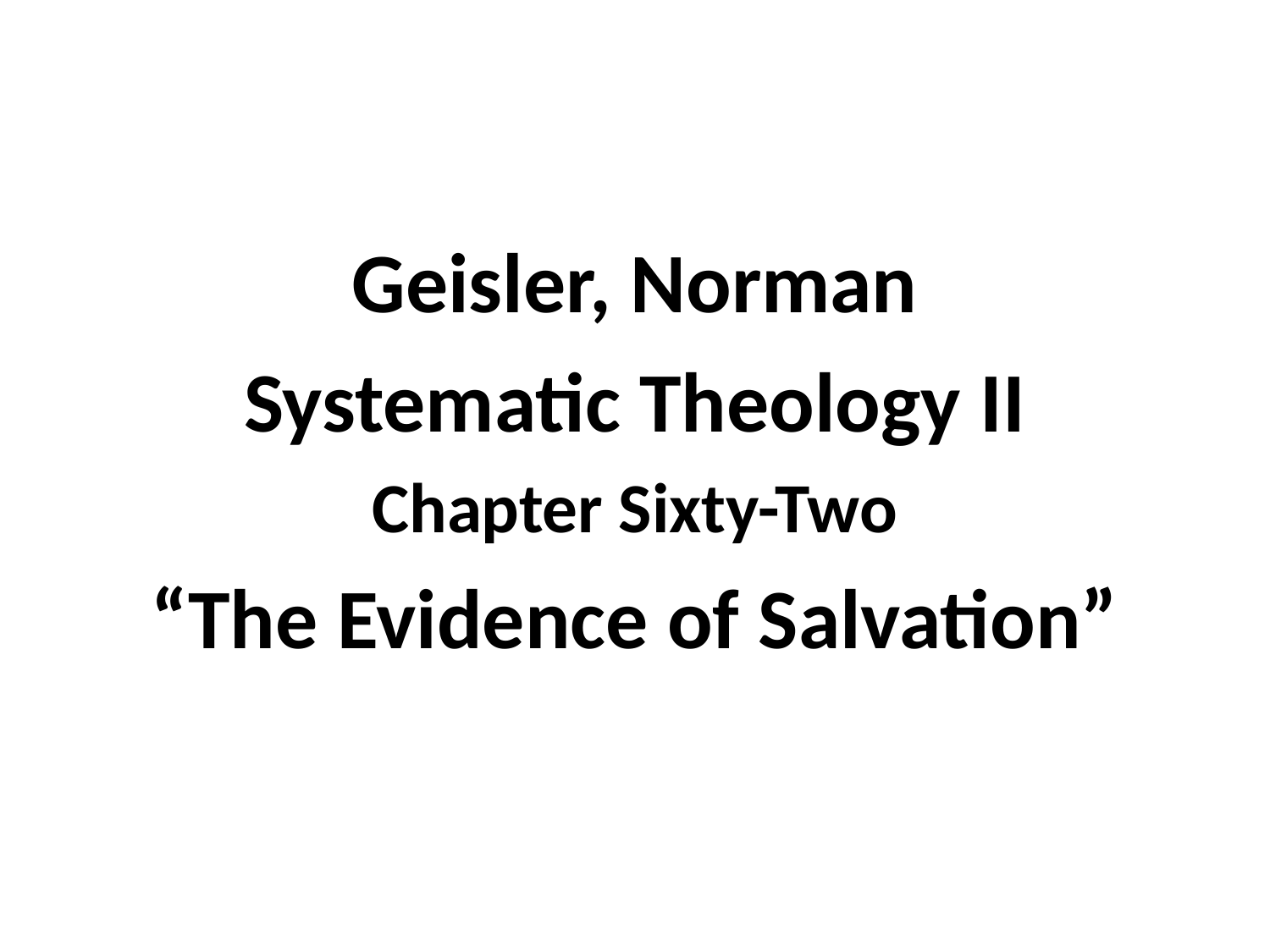

Geisler, Norman
Systematic Theology II
Chapter Sixty-Two
“The Evidence of Salvation”